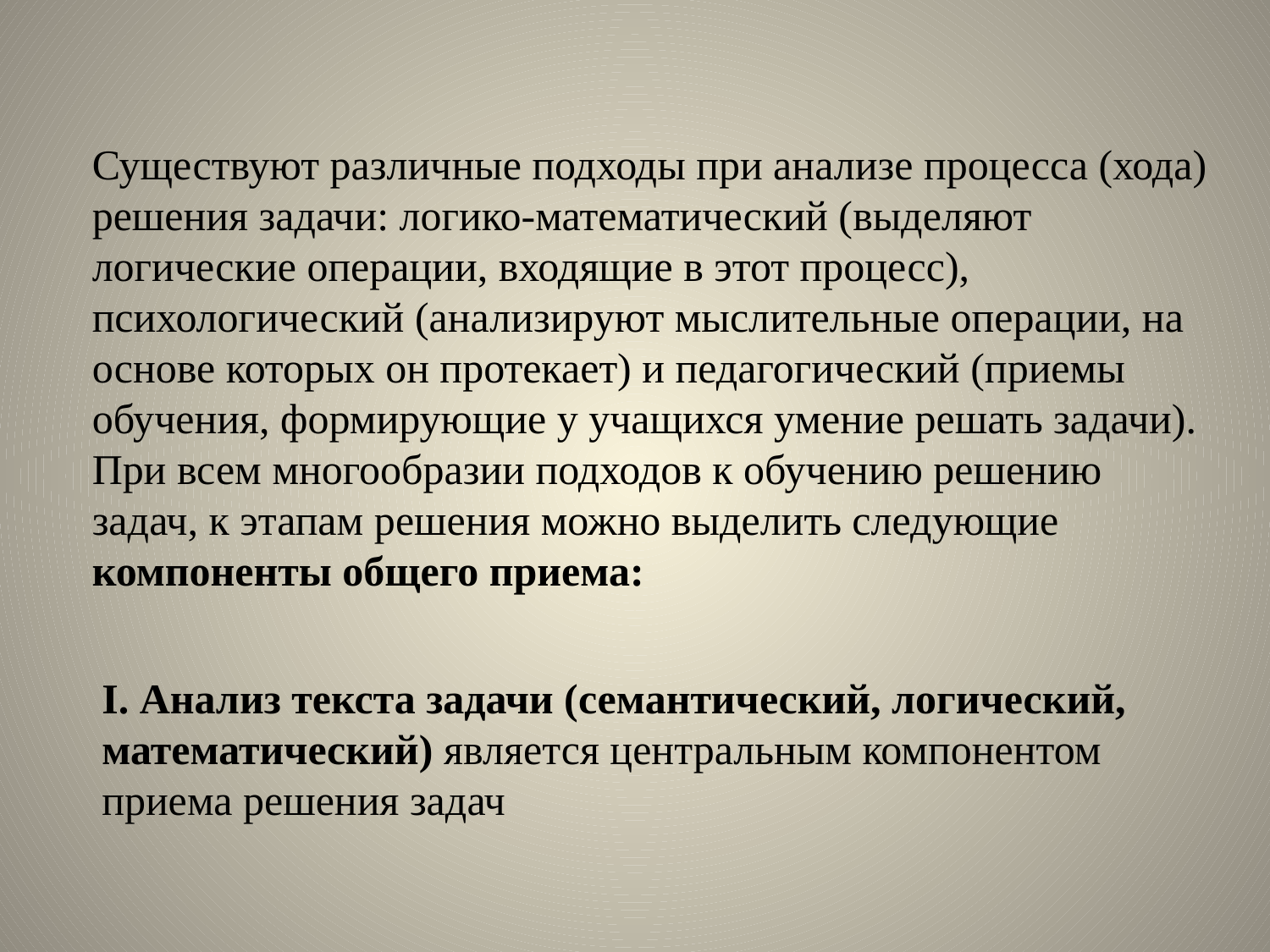

Существуют различные подходы при анализе процесса (хода) решения задачи: логико-математический (выделяют логические операции, входящие в этот процесс), психологический (анализируют мыслительные операции, на основе которых он протекает) и педагогический (приемы обучения, формирующие у учащихся умение решать задачи). При всем многообразии подходов к обучению решению задач, к этапам решения можно выделить следующие компоненты общего приема:

I. Анализ текста задачи (семантический, логический, математический) является центральным компонентом приема решения задач